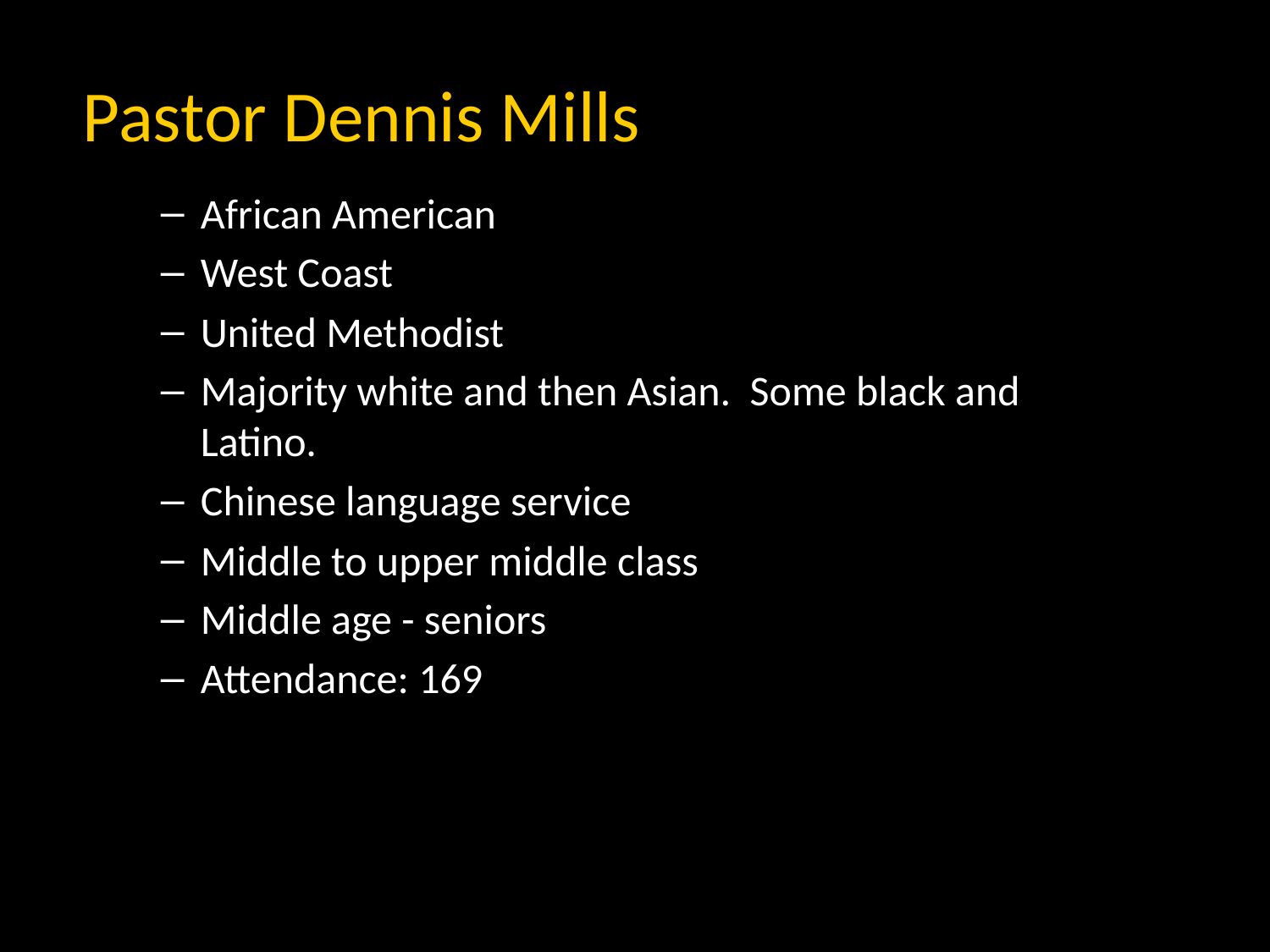

# Pastor Dennis Mills
African American
West Coast
United Methodist
Majority white and then Asian.  Some black and Latino.
Chinese language service
Middle to upper middle class
Middle age - seniors
Attendance: 169